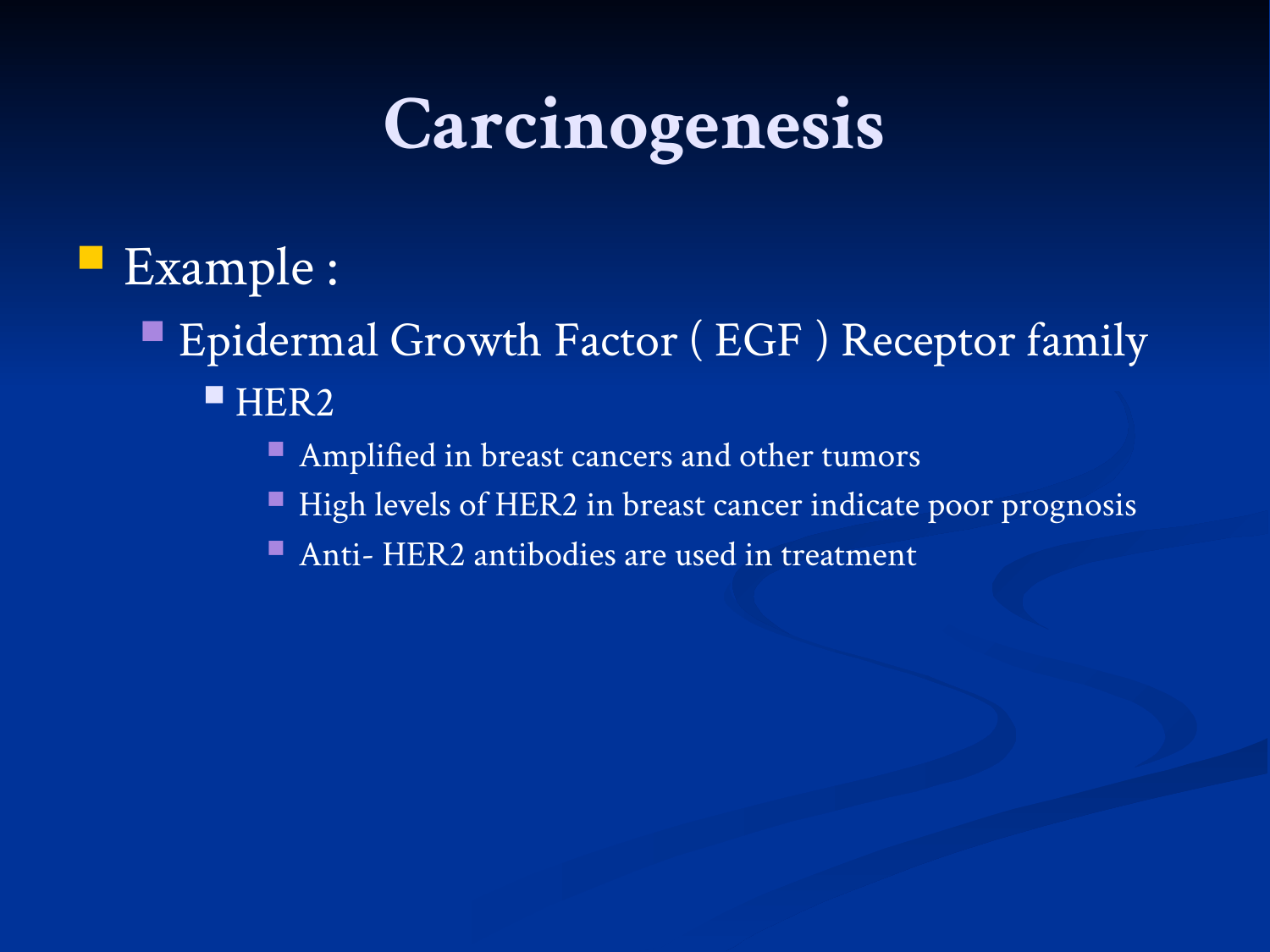

# Carcinogenesis
Example :
Epidermal Growth Factor ( EGF ) Receptor family
HER2
Amplified in breast cancers and other tumors
High levels of HER2 in breast cancer indicate poor prognosis
Anti- HER2 antibodies are used in treatment